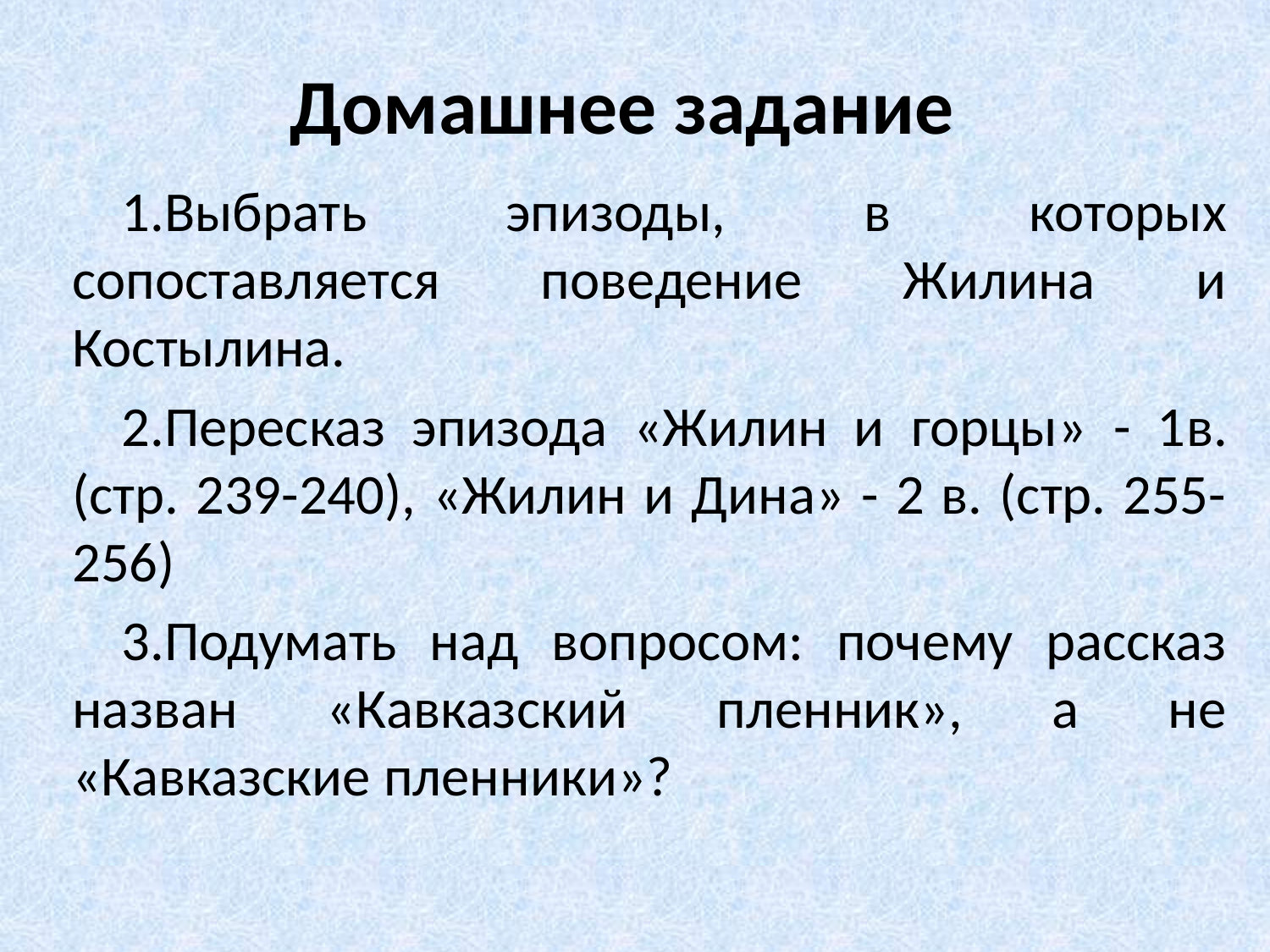

# Домашнее задание
Выбрать эпизоды, в которых сопоставляется поведение Жилина и Костылина.
Пересказ эпизода «Жилин и горцы» - 1в. (стр. 239-240), «Жилин и Дина» - 2 в. (стр. 255-256)
Подумать над вопросом: почему рассказ назван «Кавказский пленник», а не «Кавказские пленники»?